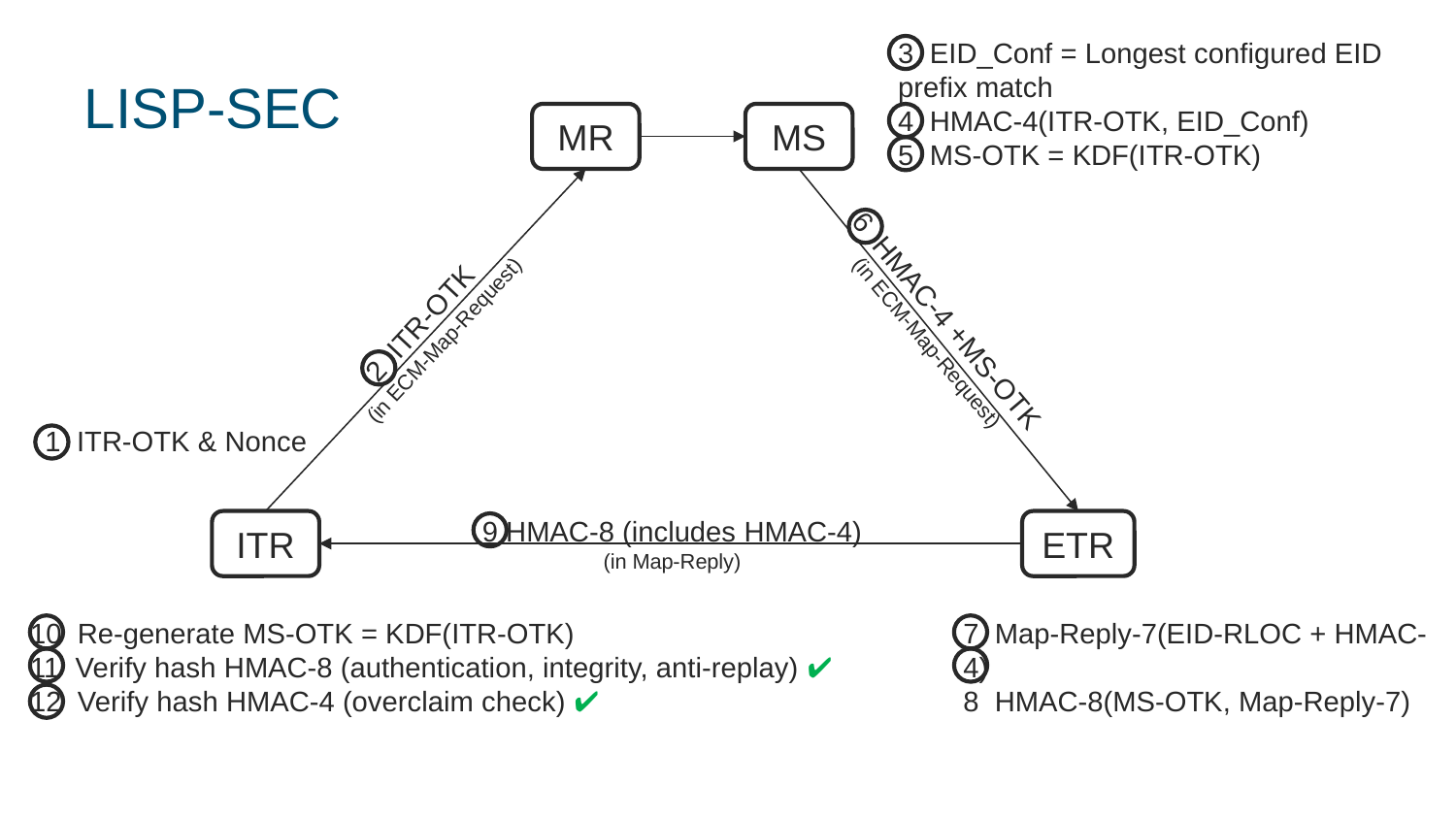

3  EID_Conf = Longest configured EID prefix match
4  HMAC-4(ITR-OTK, EID_Conf)
5  MS-OTK = KDF(ITR-OTK)

# LISP-SEC
MS
MR

6  HMAC-4 +MS-OTK
(in ECM-Map-Request)
2  ITR-OTK
(in ECM-Map-Request)

1  ITR-OTK & Nonce

9 HMAC-8 (includes HMAC-4)
(in Map-Reply)

ITR
ETR
10  Re-generate MS-OTK = KDF(ITR-OTK)
11  Verify hash HMAC-8 (authentication, integrity, anti-replay) ✔︎
12  Verify hash HMAC-4 (overclaim check) ✔

7  Map-Reply-7(EID-RLOC + HMAC-4)
8  HMAC-8(MS-OTK, Map-Reply-7)